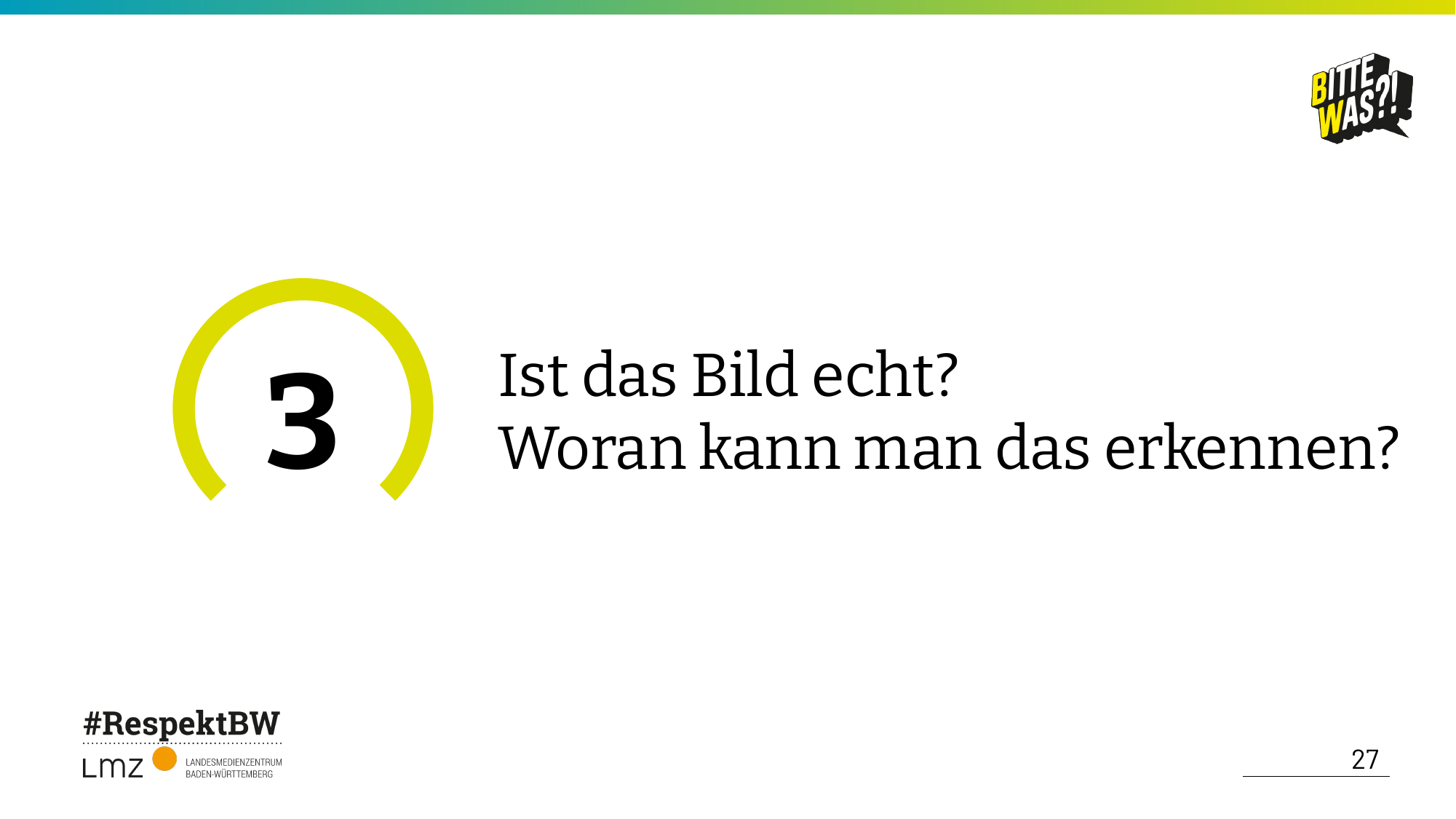

3
Ist das Bild echt?
Woran kann man das erkennen?
27